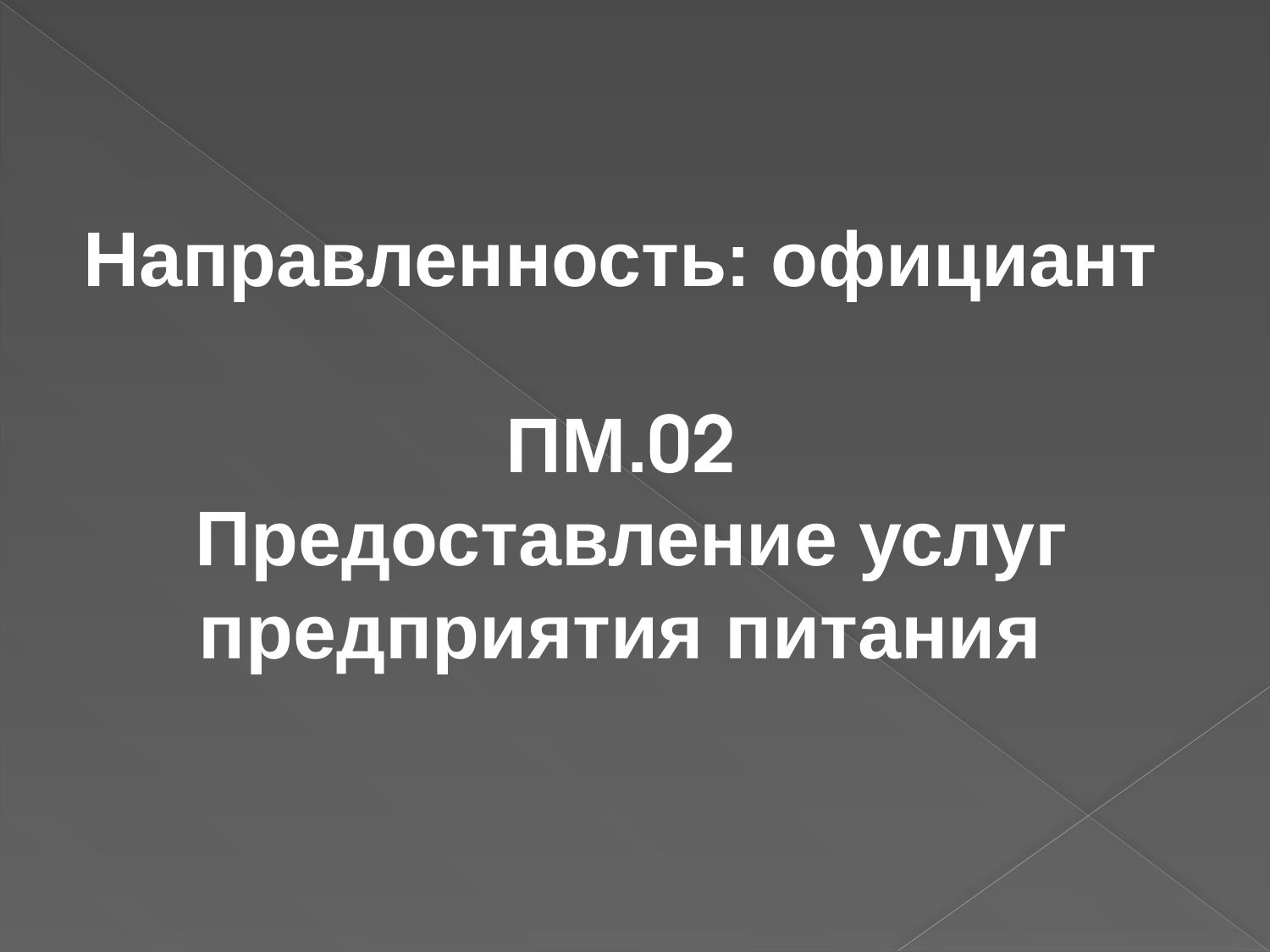

Направленность: официант

ПМ.02
 Предоставление услуг предприятия питания